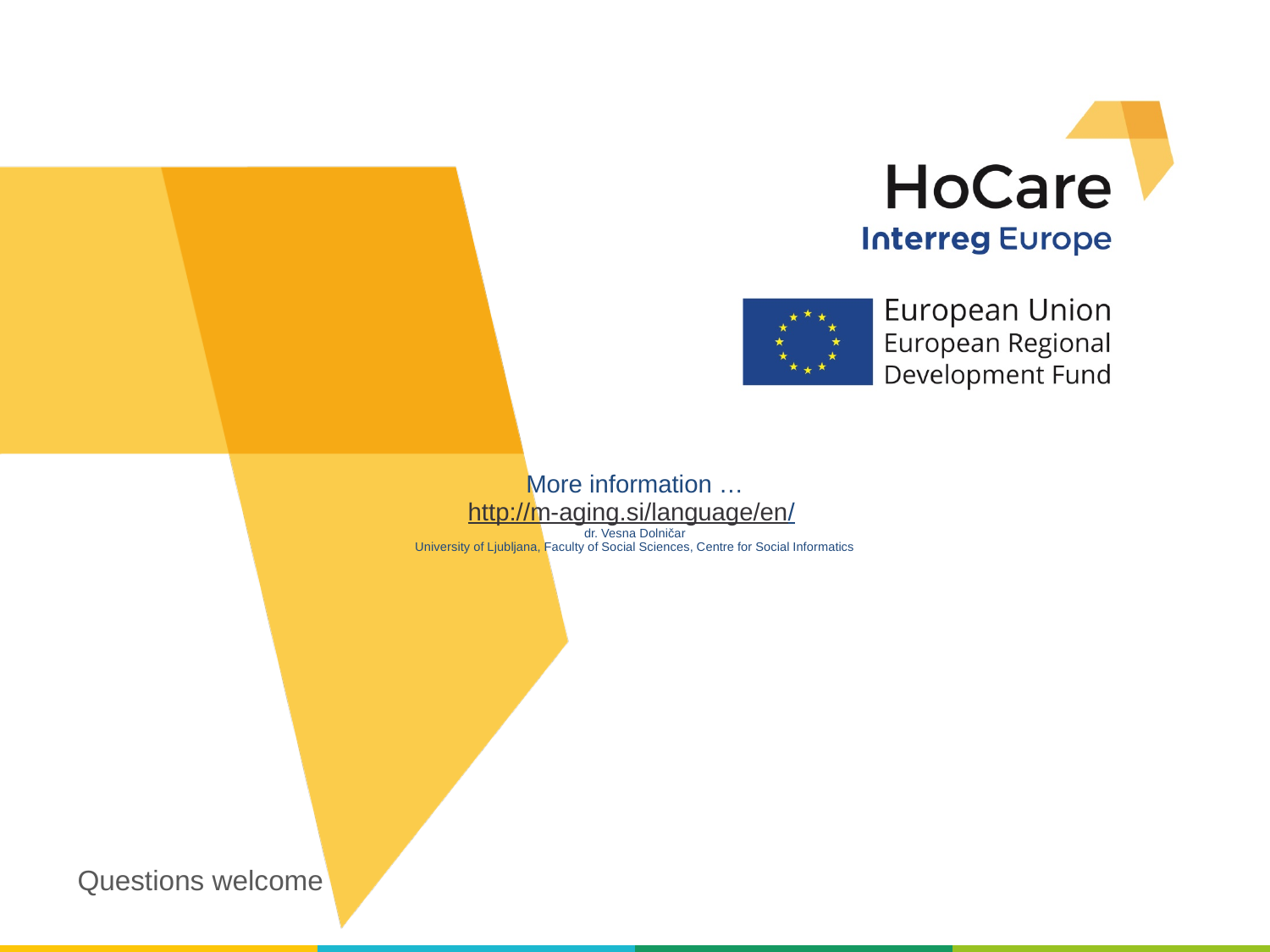

# More information … http://m-aging.si/language/en/ dr. Vesna Dolničar University of Ljubljana, Faculty of Social Sciences, Centre for Social Informatics
Questions welcome